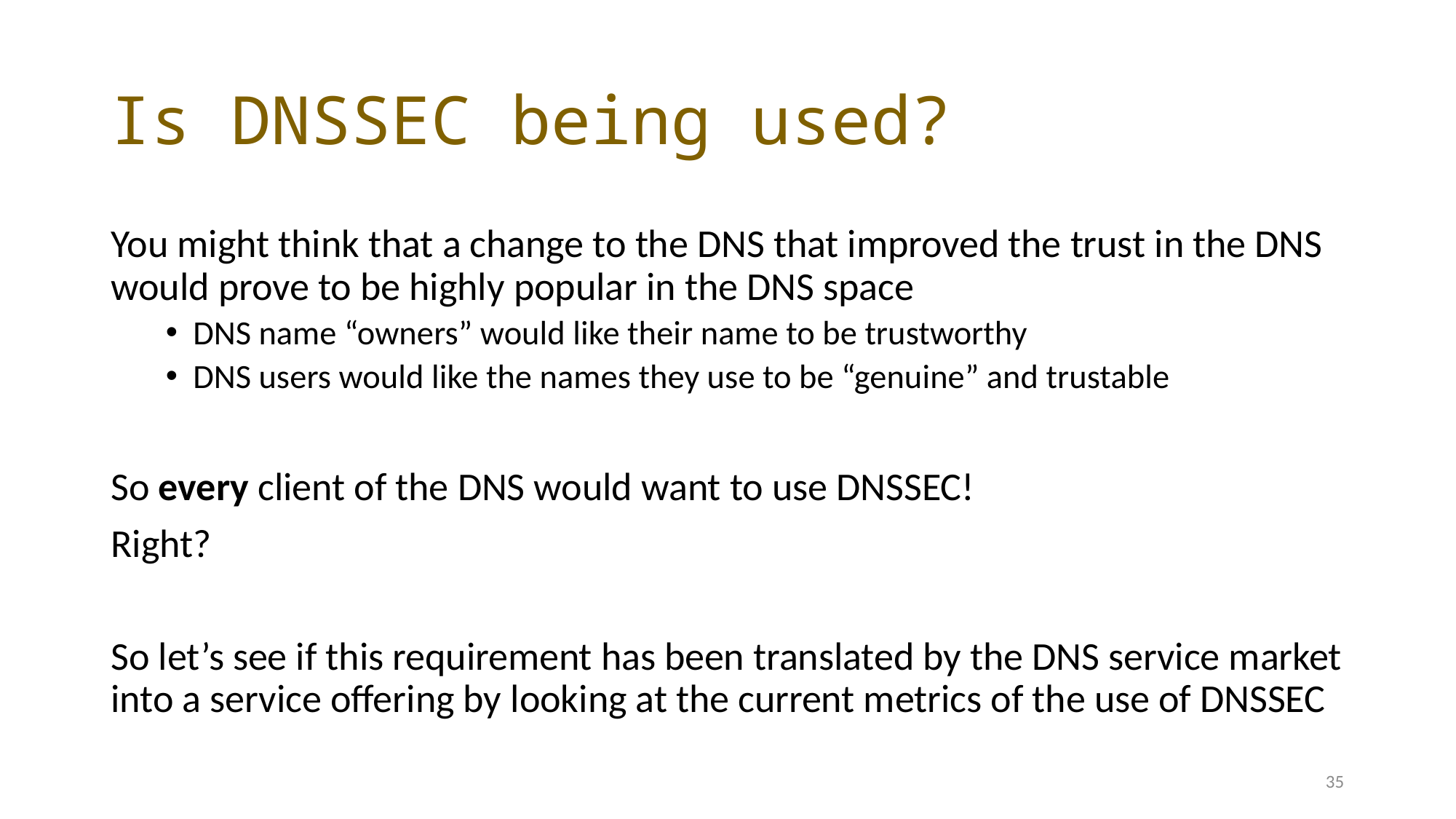

# Is DNSSEC being used?
You might think that a change to the DNS that improved the trust in the DNS would prove to be highly popular in the DNS space
DNS name “owners” would like their name to be trustworthy
DNS users would like the names they use to be “genuine” and trustable

So every client of the DNS would want to use DNSSEC!
Right?

So let’s see if this requirement has been translated by the DNS service market into a service offering by looking at the current metrics of the use of DNSSEC
35